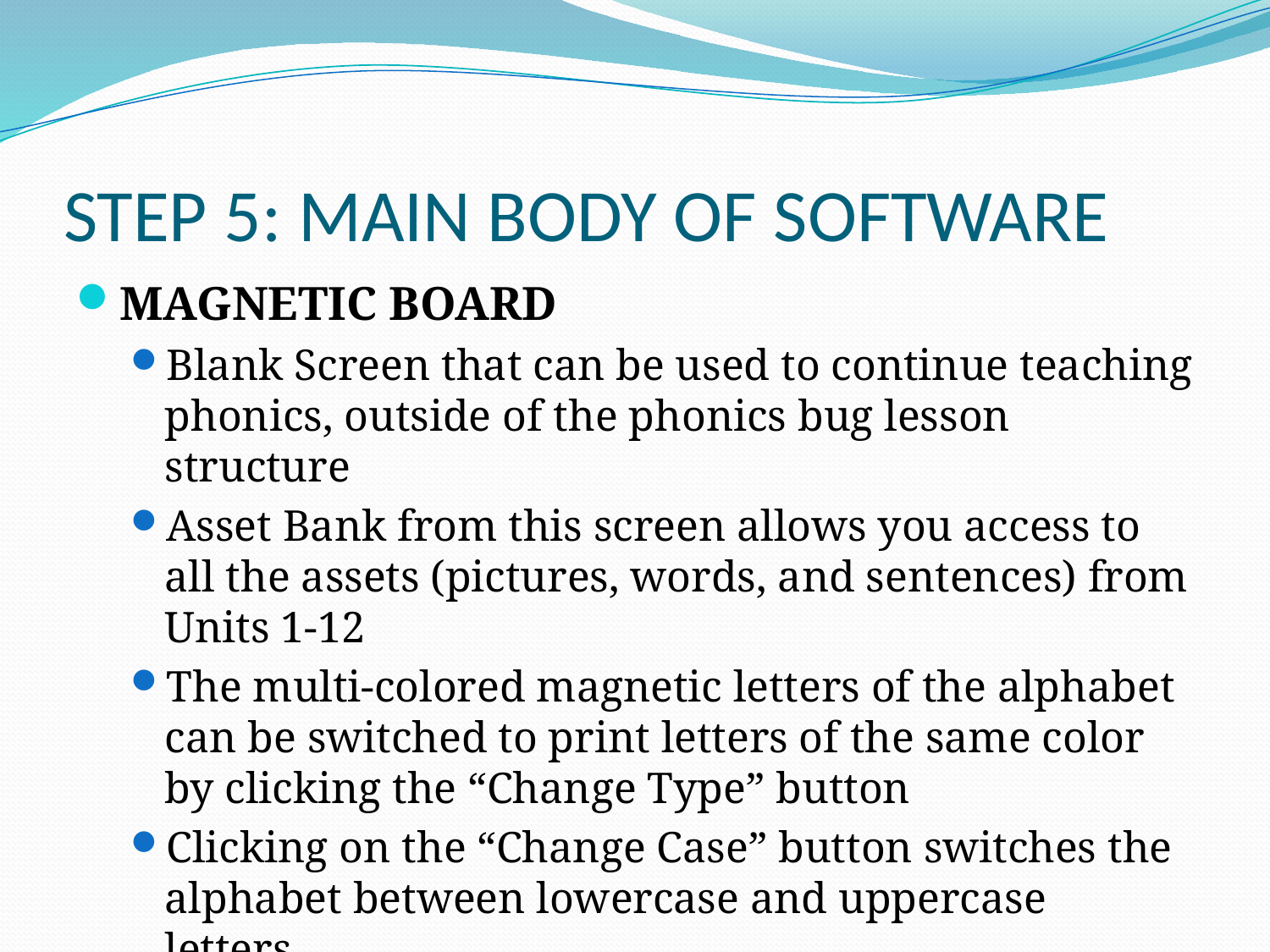

# STEP 5: MAIN BODY OF SOFTWARE
MAGNETIC BOARD
Blank Screen that can be used to continue teaching phonics, outside of the phonics bug lesson structure
Asset Bank from this screen allows you access to all the assets (pictures, words, and sentences) from Units 1-12
The multi-colored magnetic letters of the alphabet can be switched to print letters of the same color by clicking the “Change Type” button
Clicking on the “Change Case” button switches the  alphabet between lowercase and uppercase letters.